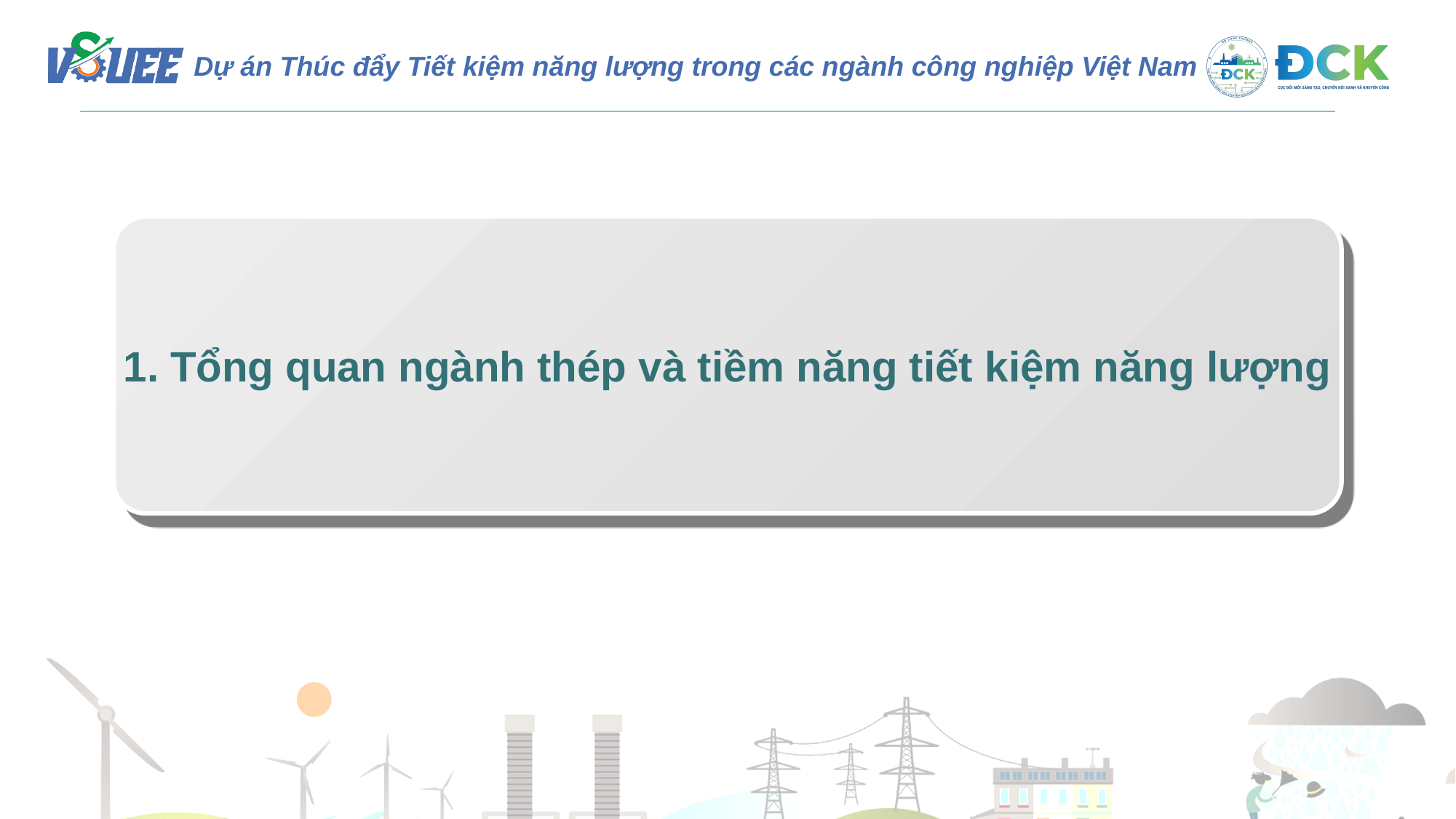

1. Tổng quan ngành thép và tiềm năng tiết kiệm năng lượng